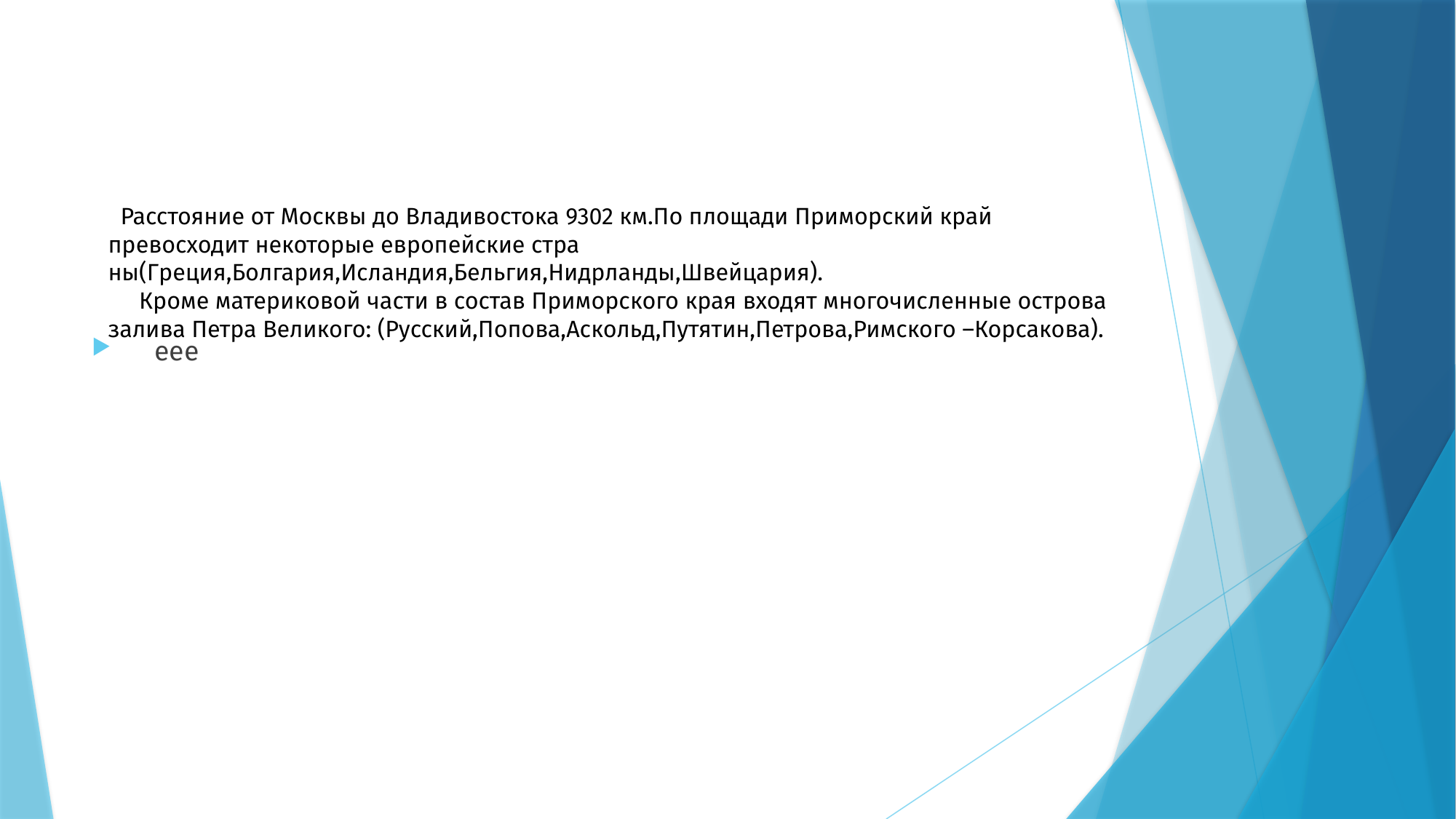

# Расстояние от Москвы до Владивостока 9302 км.По площади Приморский край превосходит некоторые европейские стра ны(Греция,Болгария,Исландия,Бельгия,Нидрланды,Швейцария). Кроме материковой части в состав Приморского края входят многочисленные острова залива Петра Великого: (Русский,Попова,Аскольд,Путятин,Петрова,Римского –Корсакова).
   еее